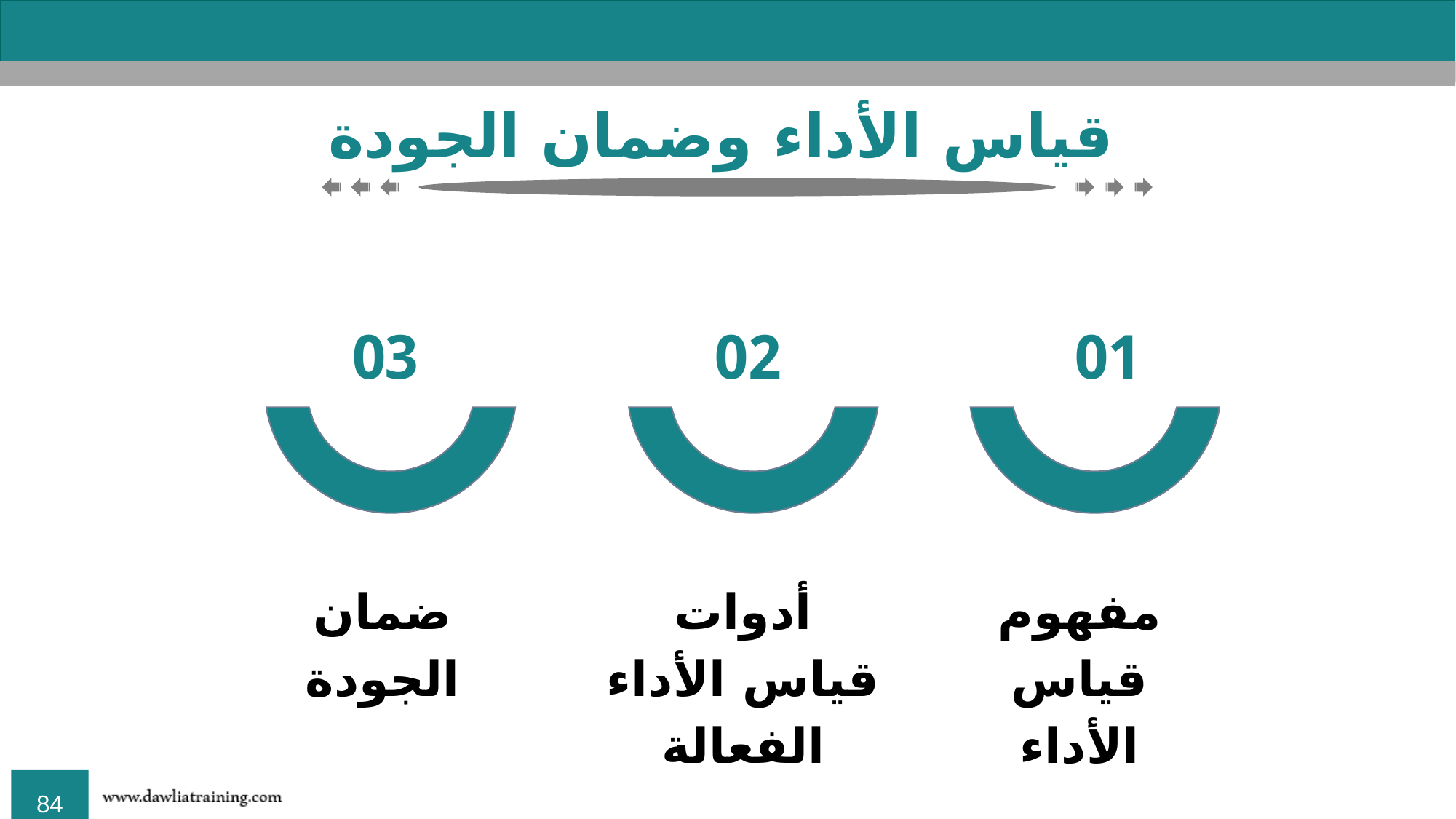

قياس الأداء وضمان الجودة

03

ضمان الجودة
02

أدوات قياس الأداء الفعالة
01

مفهوم قياس الأداء